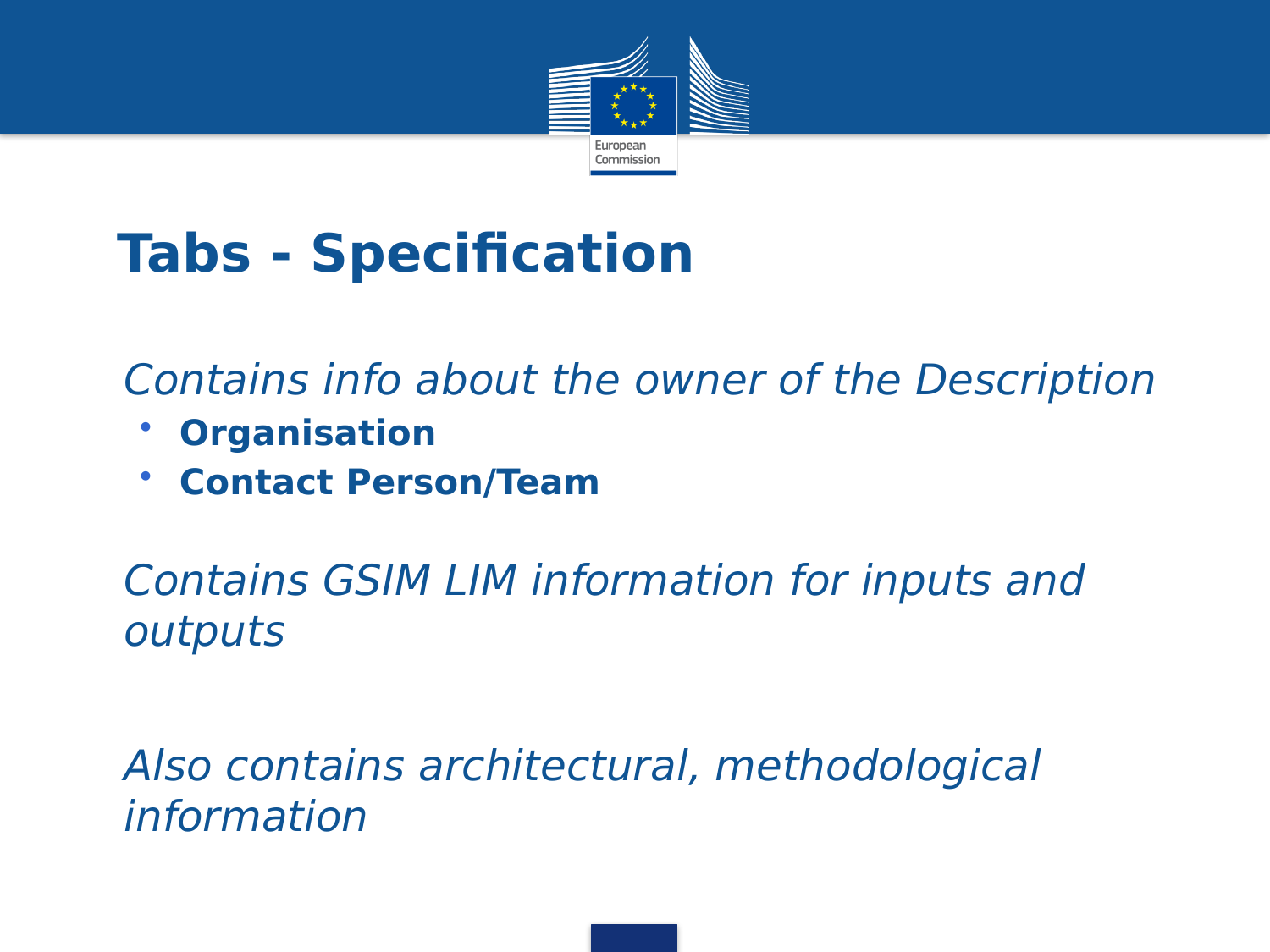

# Tabs - Specification
Contains info about the owner of the Description
Organisation
Contact Person/Team
Contains GSIM LIM information for inputs and outputs

Also contains architectural, methodological information